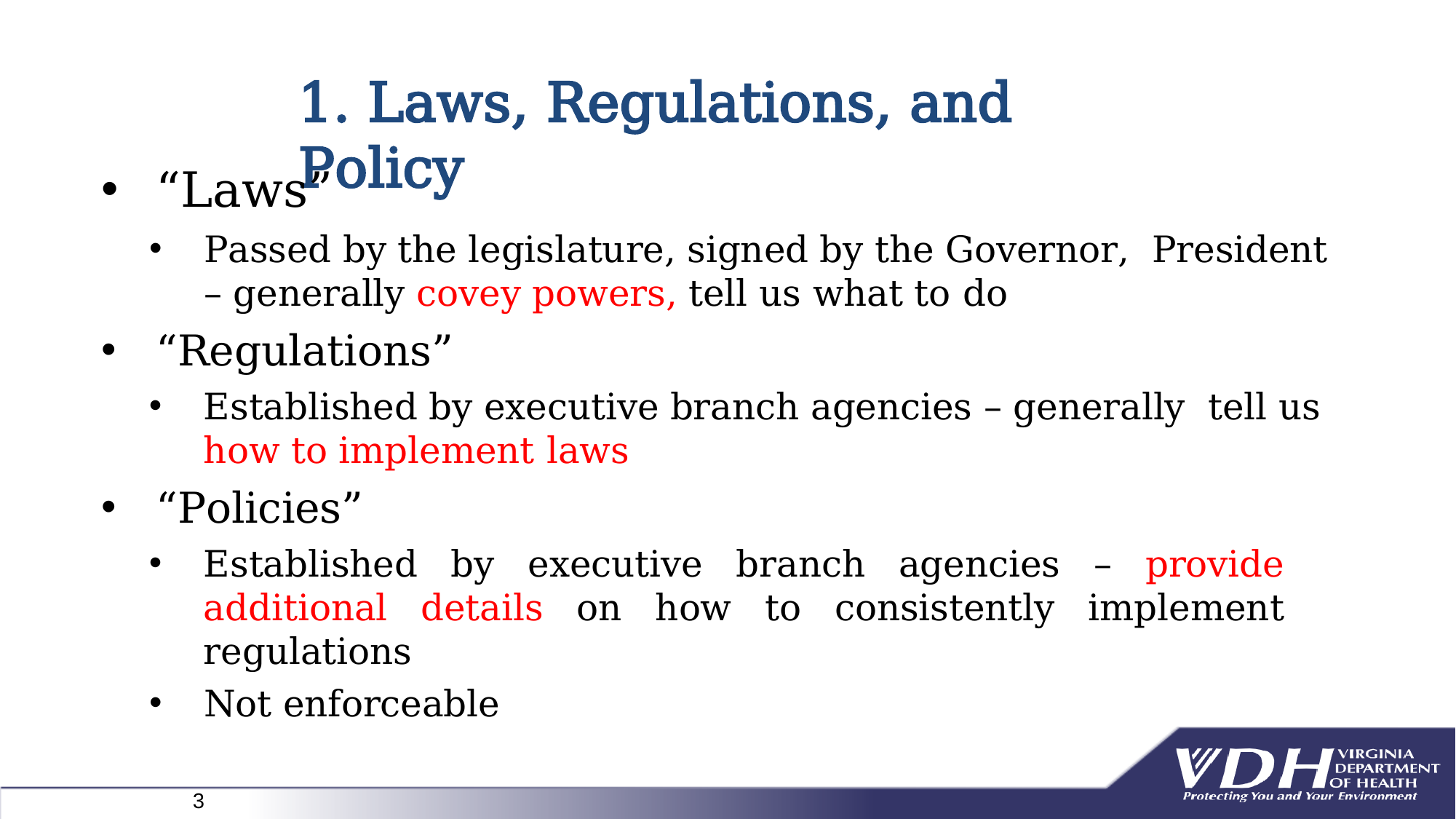

# 1. Laws, Regulations, and Policy
“Laws”
Passed by the legislature, signed by the Governor,  President – generally covey powers, tell us what to do
“Regulations”
Established by executive branch agencies – generally  tell us how to implement laws
“Policies”
Established by executive branch agencies – provide  additional details on how to consistently implement  regulations
Not enforceable
3